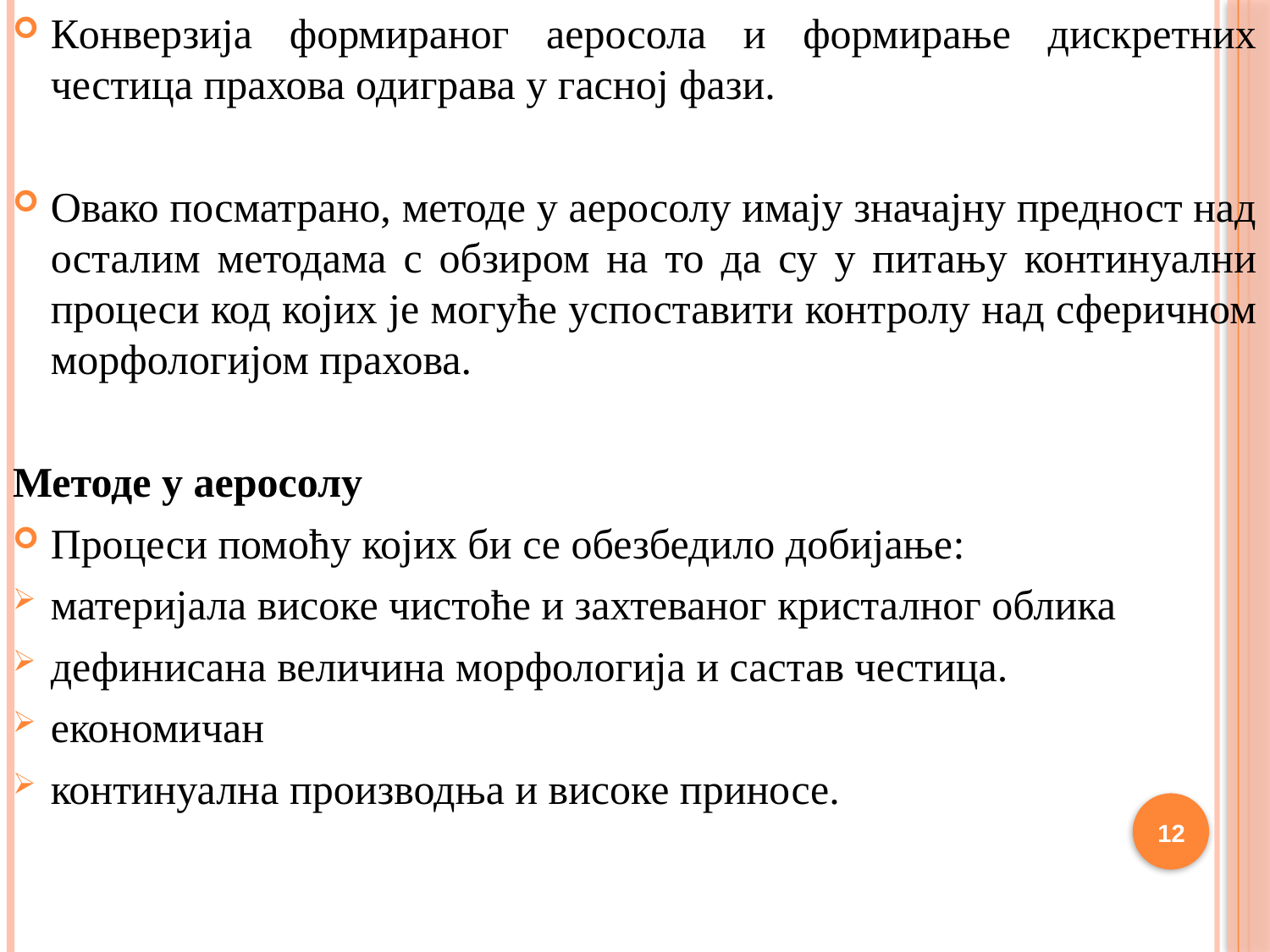

Конверзија формираног аеросола и формирање дискретних честица прахова одиграва у гасној фази.

Овако посматрано, методе у аеросолу имају значајну предност над осталим методама с обзиром на то да су у питању континуални процеси код којих је могуће успоставити контролу над сферичном морфологијом прахова.

Методе у аеросолу
Процеси помоћу којих би се обезбедило добијање:
материјала високе чистоће и захтеваног кристалног облика
дефинисана величина морфологија и састав честица.
економичан
континуална производња и високе приносе.
12